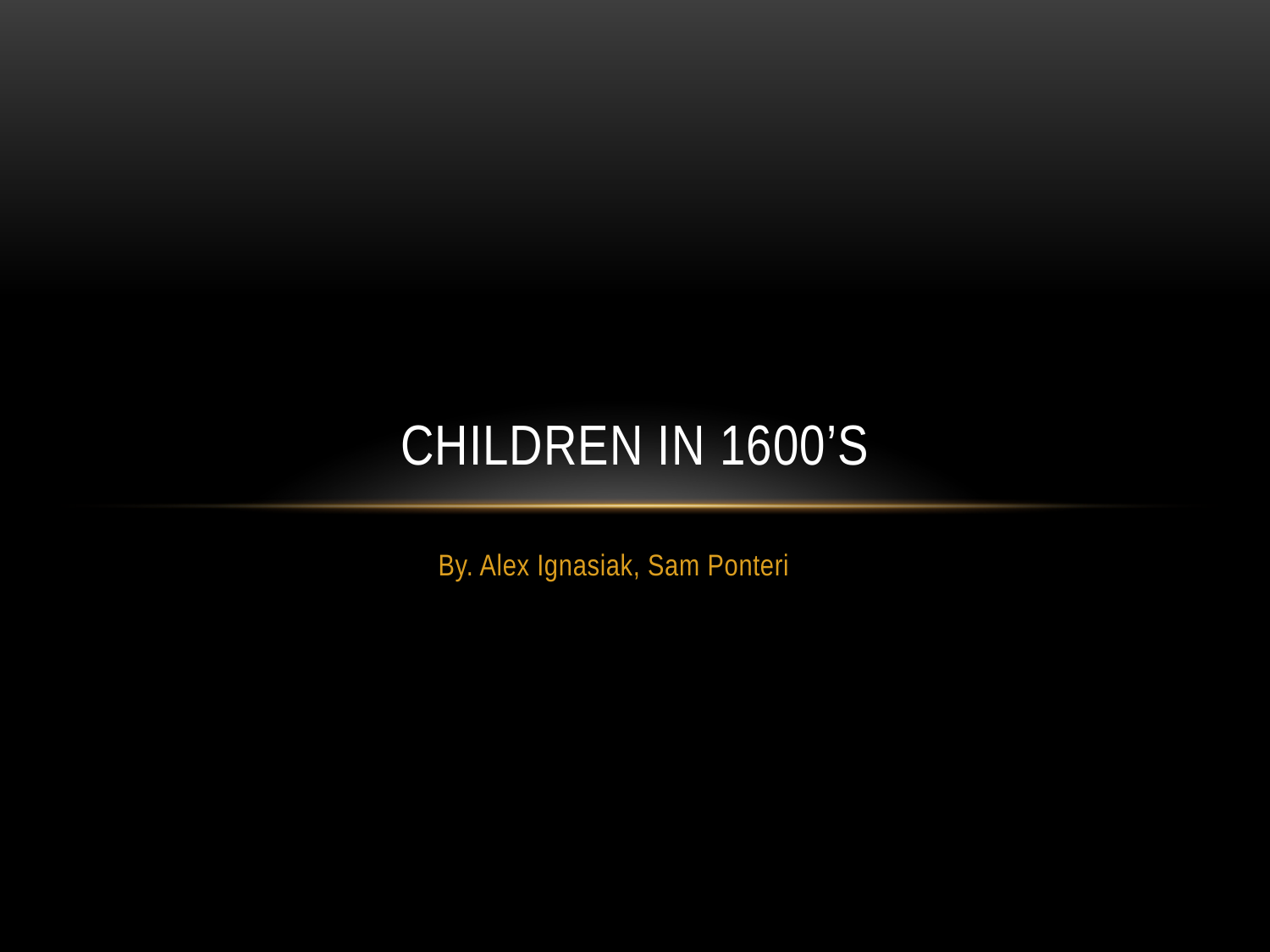

# Children in 1600’s
By. Alex Ignasiak, Sam Ponteri